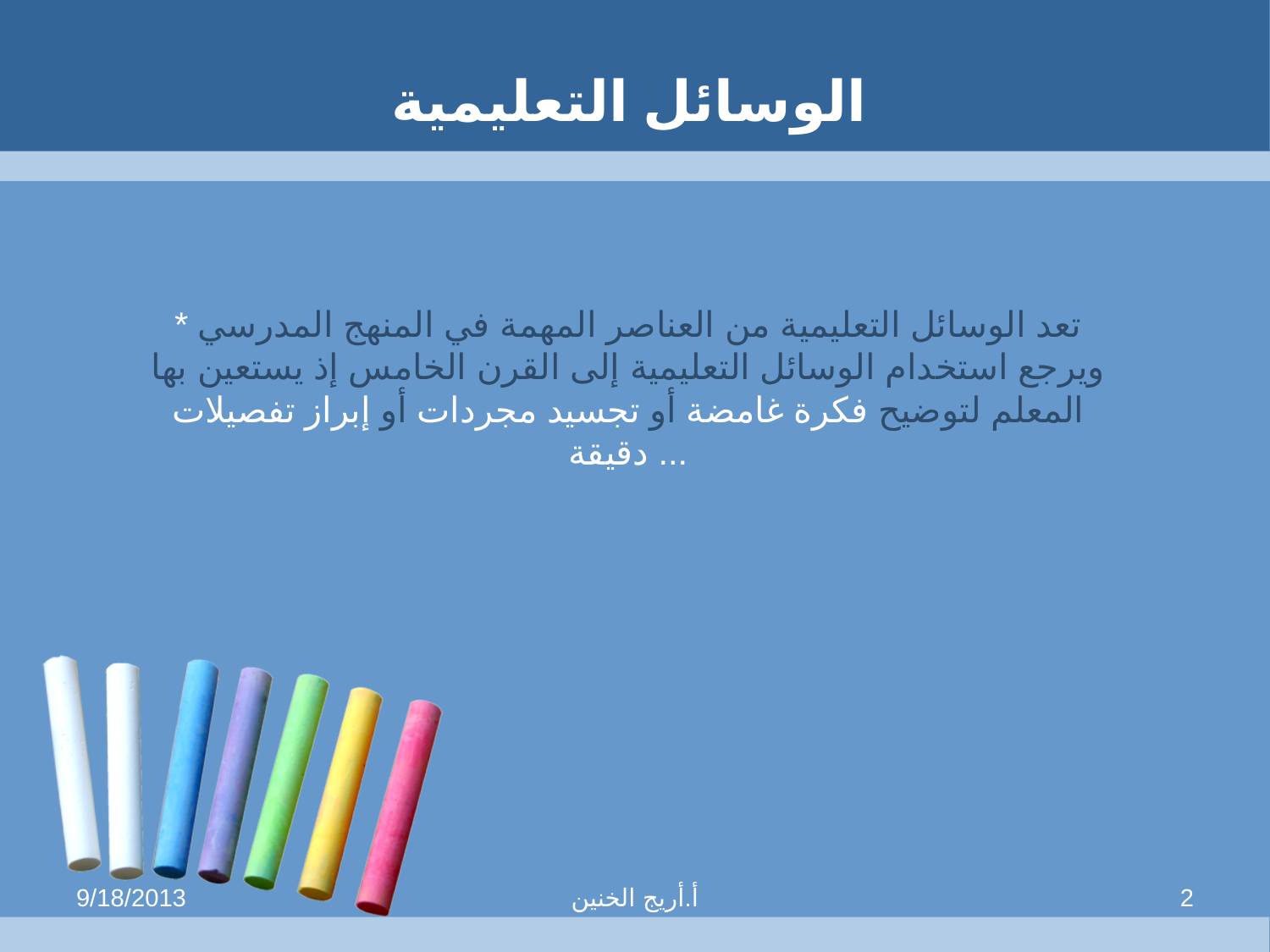

# الوسائل التعليمية

* تعد الوسائل التعليمية من العناصر المهمة في المنهج المدرسي ويرجع استخدام الوسائل التعليمية إلى القرن الخامس إذ يستعين بها المعلم لتوضيح فكرة غامضة أو تجسيد مجردات أو إبراز تفصيلات دقيقة ...

9/18/2013
أ.أريج الخنين
2